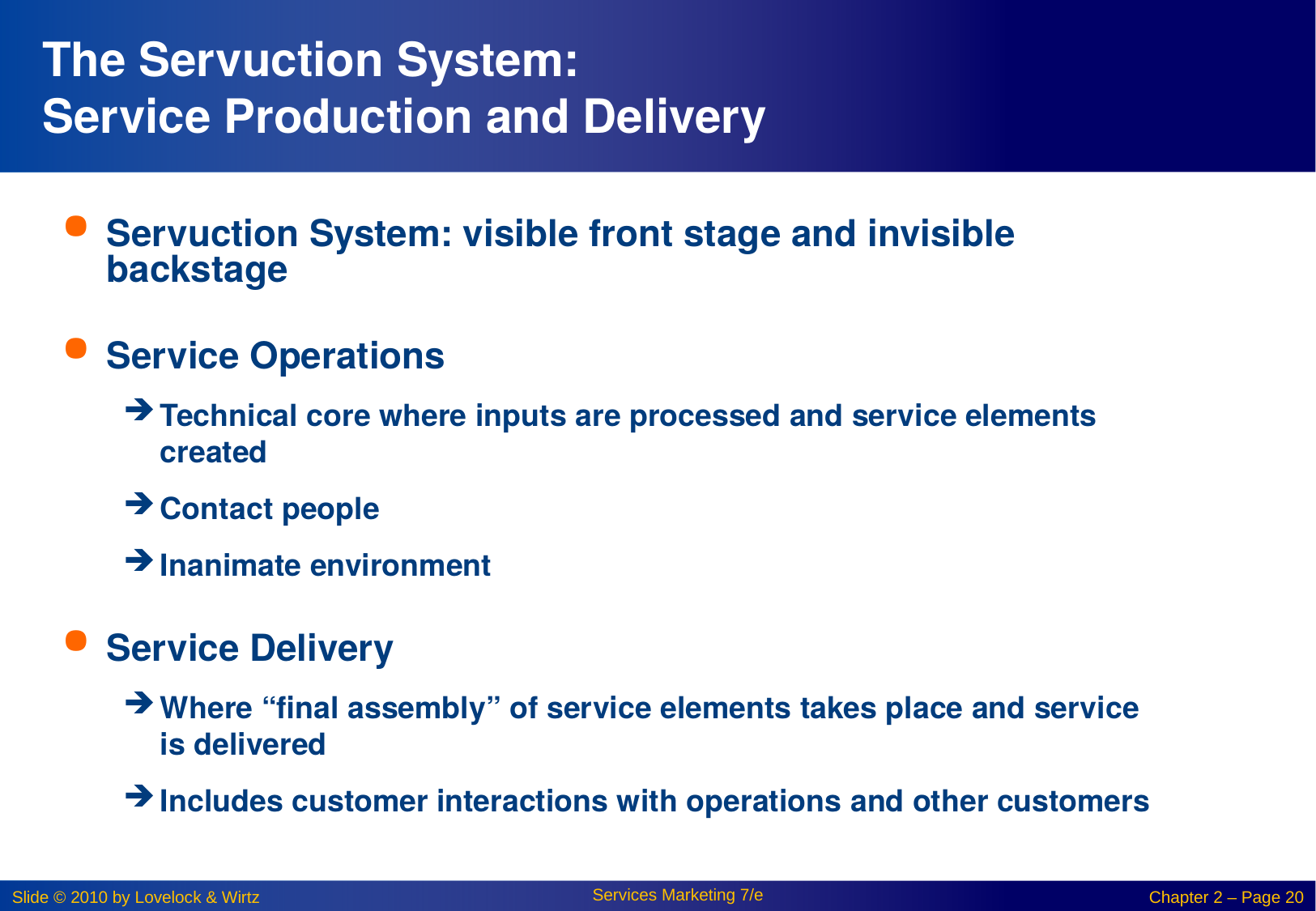

# The Servuction System: Service Production and Delivery
Servuction System: visible front stage and invisible backstage
Service Operations
Technical core where inputs are processed and service elements created
Contact people
Inanimate environment
Service Delivery
Where “final assembly” of service elements takes place and service is delivered
Includes customer interactions with operations and other customers